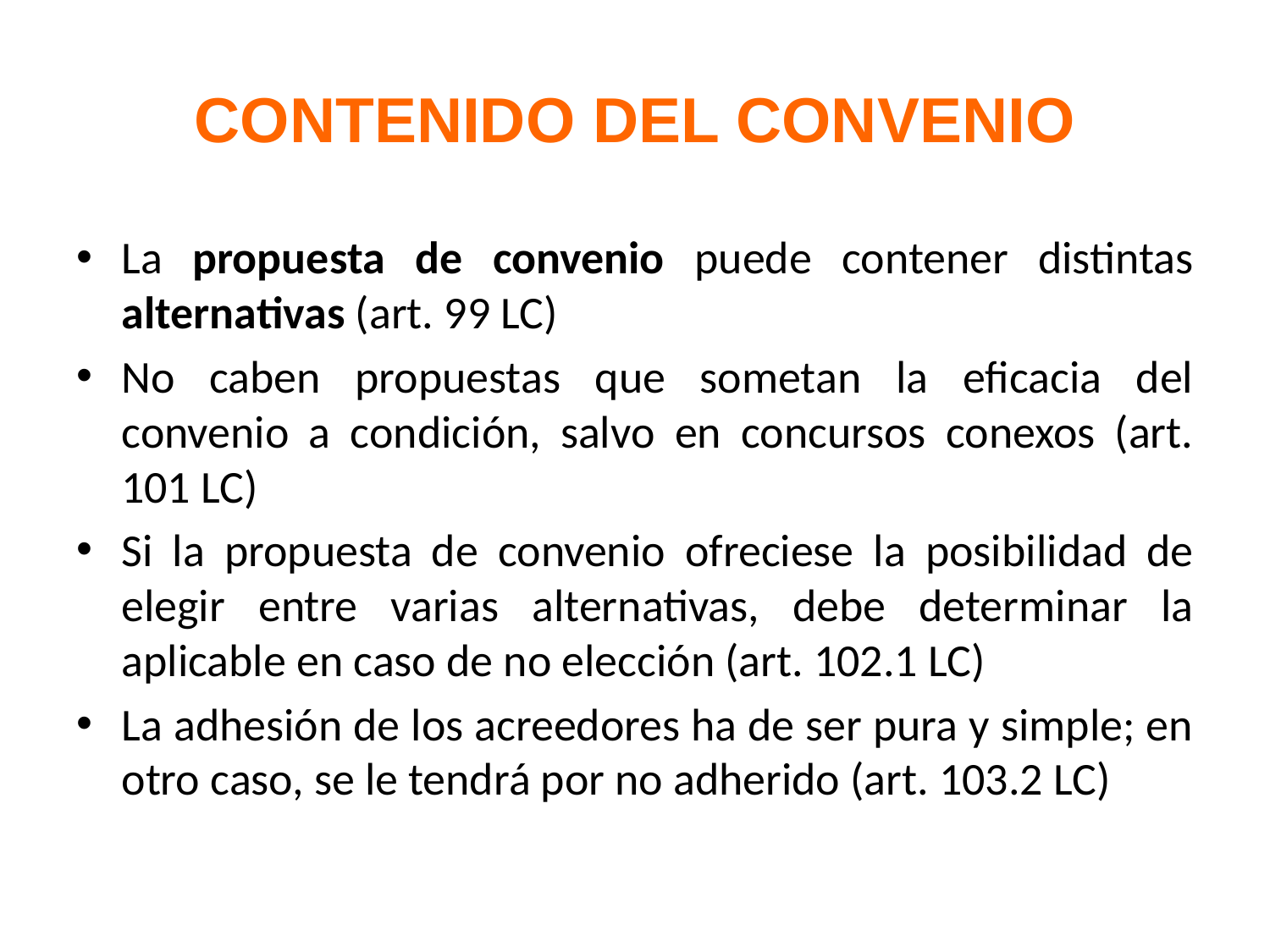

# CONTENIDO DEL CONVENIO
La propuesta de convenio puede contener distintas alternativas (art. 99 LC)
No caben propuestas que sometan la eficacia del convenio a condición, salvo en concursos conexos (art. 101 LC)
Si la propuesta de convenio ofreciese la posibilidad de elegir entre varias alternativas, debe determinar la aplicable en caso de no elección (art. 102.1 LC)
La adhesión de los acreedores ha de ser pura y simple; en otro caso, se le tendrá por no adherido (art. 103.2 LC)